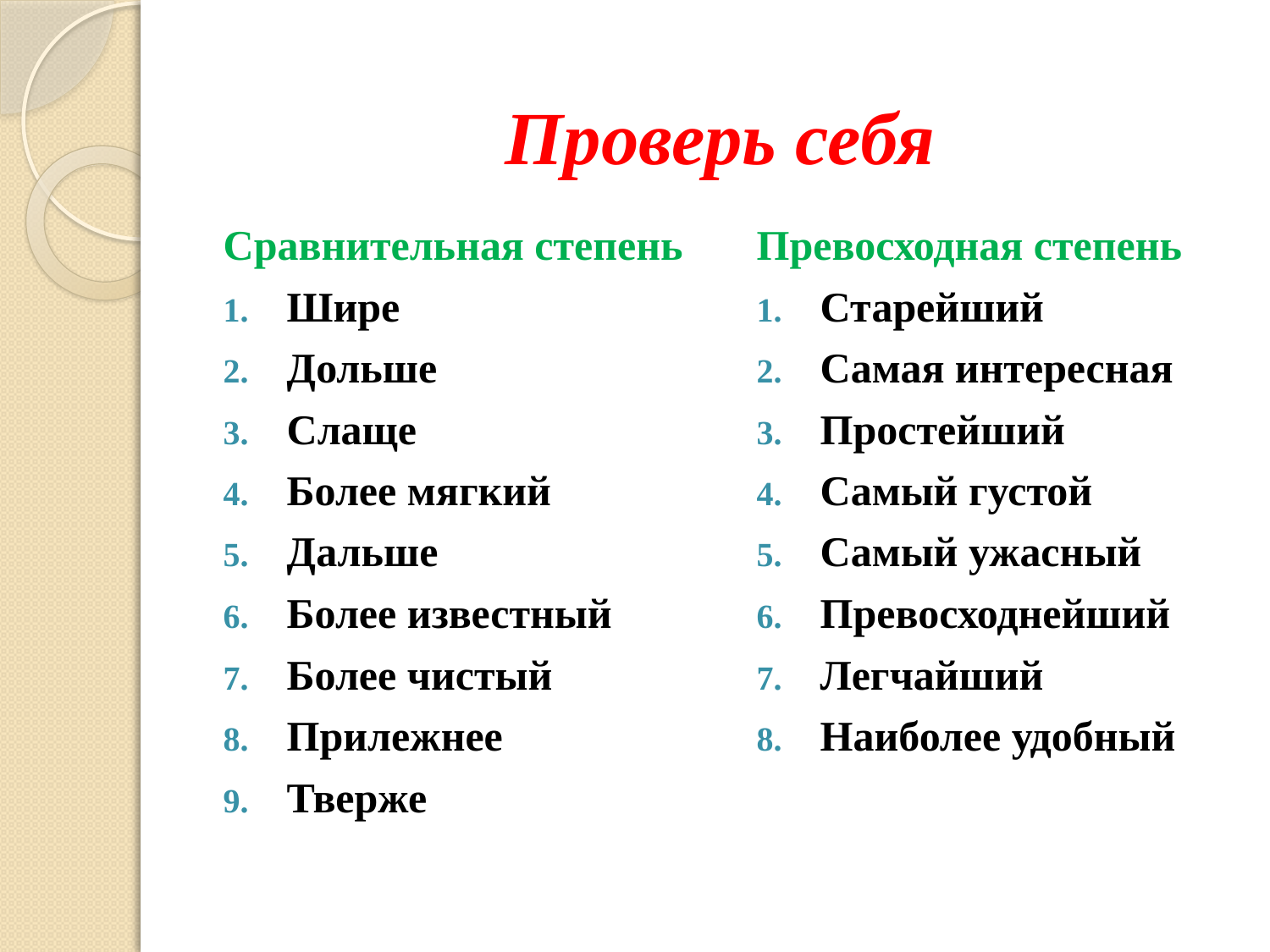

# Проверь себя
Сравнительная степень
Шире
Дольше
Слаще
Более мягкий
Дальше
Более известный
Более чистый
Прилежнее
Тверже

Превосходная степень
Старейший
Самая интересная
Простейший
Самый густой
Самый ужасный
Превосходнейший
Легчайший
Наиболее удобный